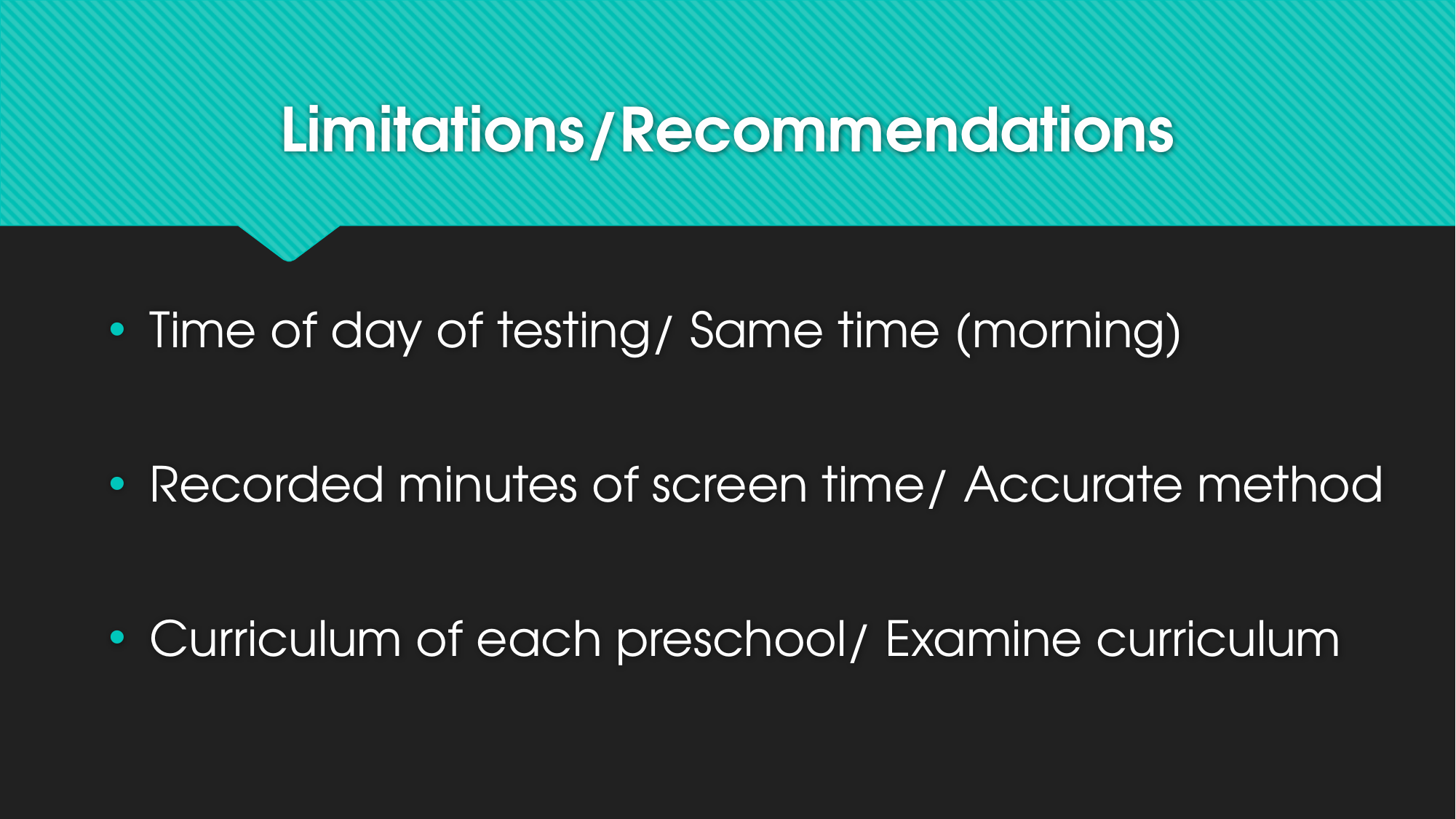

# Limitations/Recommendations
Time of day of testing/ Same time (morning)

Recorded minutes of screen time/ Accurate method

Curriculum of each preschool/ Examine curriculum